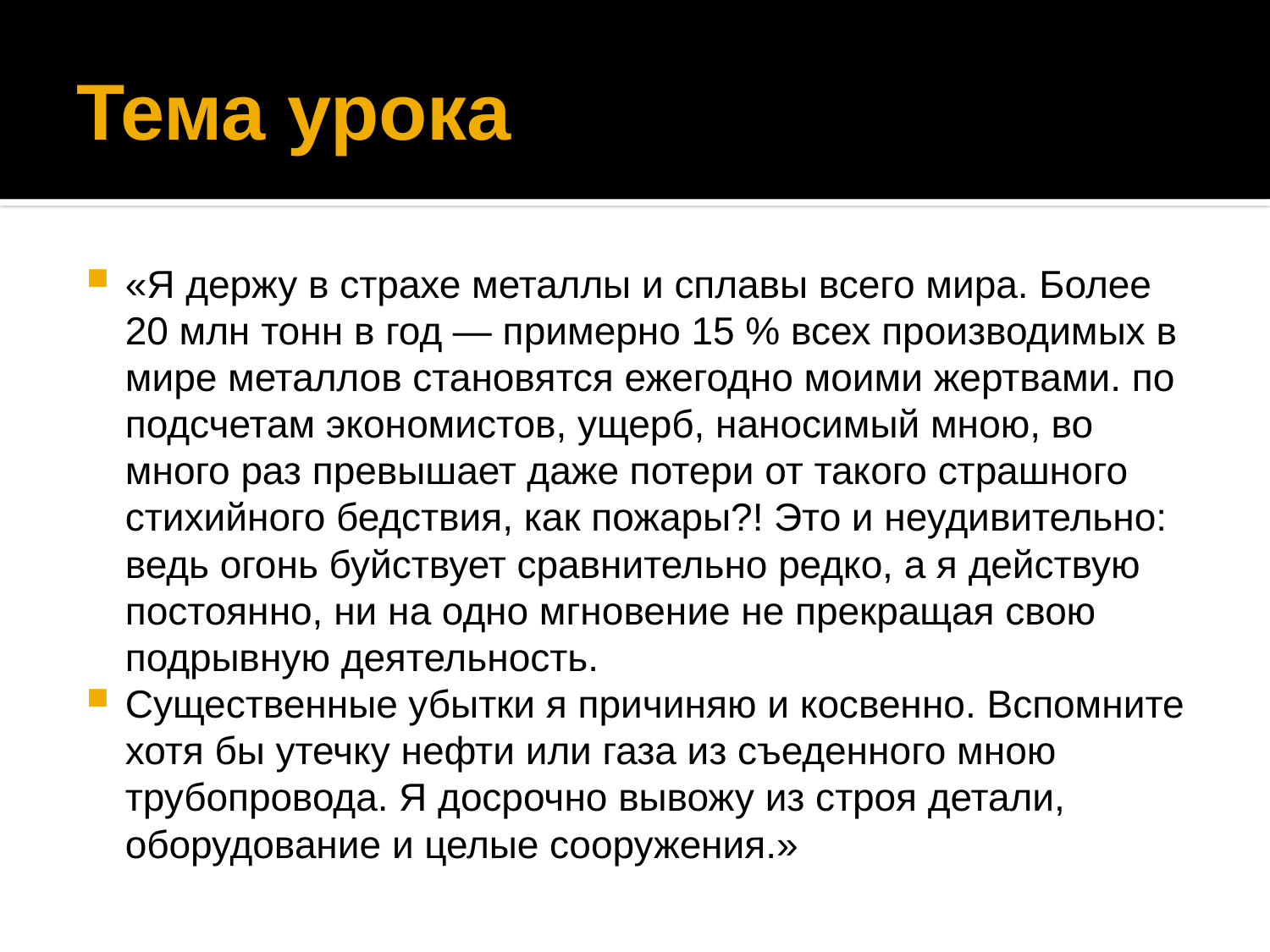

# Тема урока
«Я держу в страхе металлы и сплавы всего мира. Более 20 млн тонн в год — примерно 15 % всех производимых в мире металлов становятся ежегодно моими жертвами. по под­счетам экономистов, ущерб, наносимый мною, во много раз превышает даже поте­ри от такого страшного стихийного бедст­вия, как пожары?! Это и неудивительно: ведь огонь буйствует сравнительно редко, а я действую постоянно, ни на одно мгновение не прекращая свою подрывную деятель­ность.
Суще­ственные убытки я причиняю и косвенно. Вспомните хотя бы утечку нефти или газа из съеденного мною трубопровода. Я досрочно вывожу из строя детали, оборудование и це­лые сооружения.»